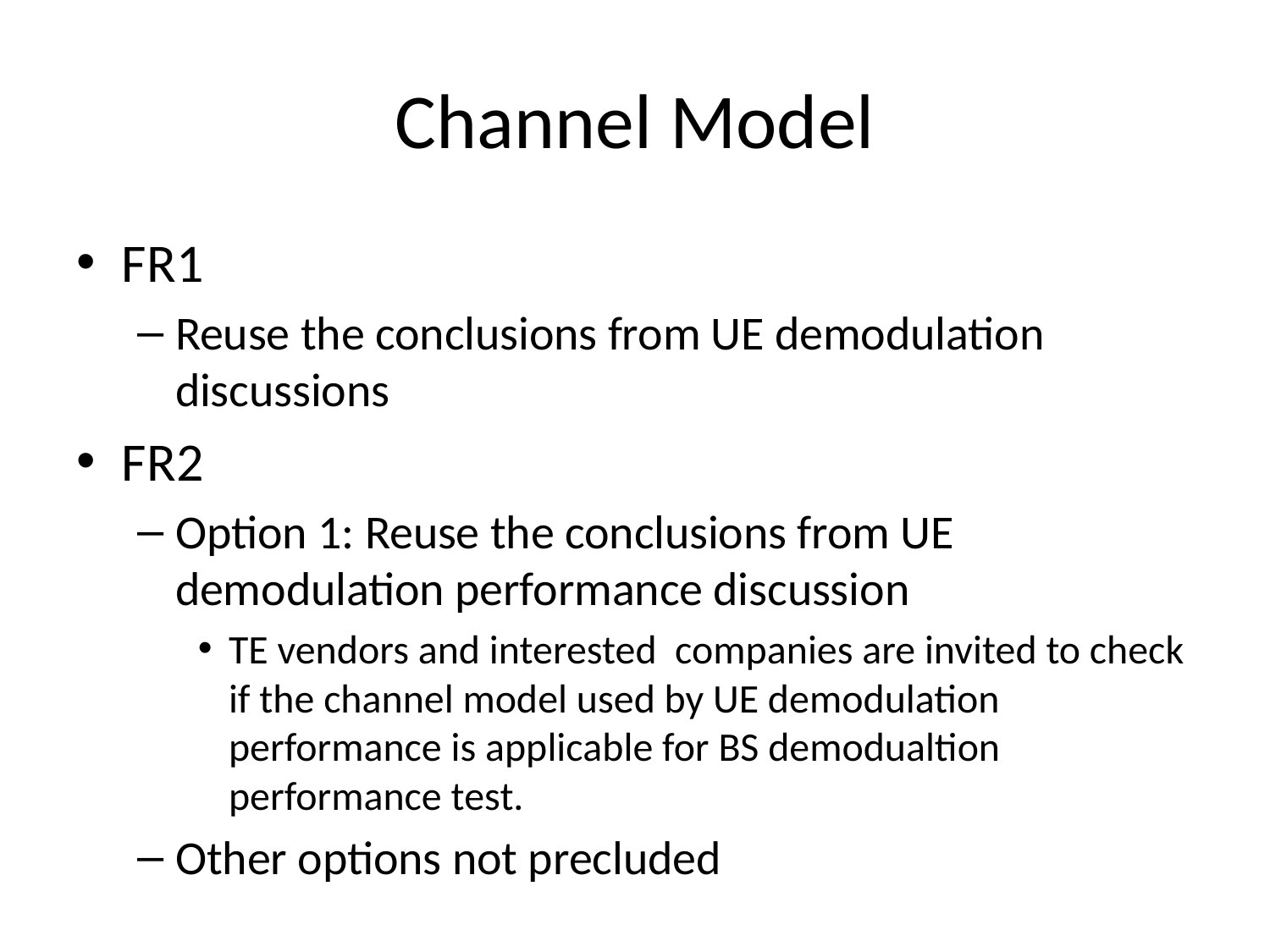

# Channel Model
FR1
Reuse the conclusions from UE demodulation discussions
FR2
Option 1: Reuse the conclusions from UE demodulation performance discussion
TE vendors and interested  companies are invited to check if the channel model used by UE demodulation performance is applicable for BS demodualtion performance test.
Other options not precluded